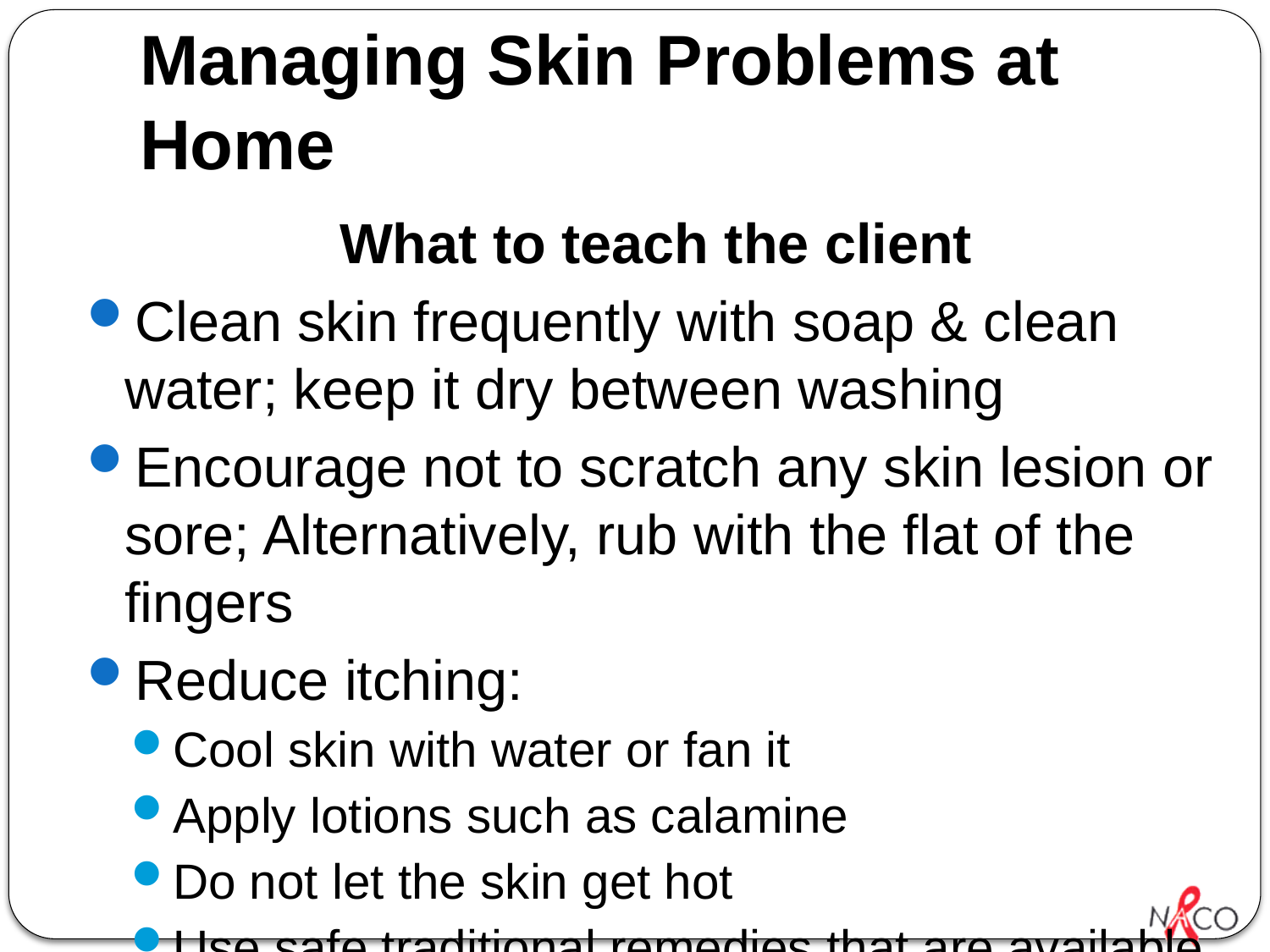

# Managing Skin Problems at Home
What to teach the client
Clean skin frequently with soap & clean water; keep it dry between washing
Encourage not to scratch any skin lesion or sore; Alternatively, rub with the flat of the fingers
Reduce itching:
Cool skin with water or fan it
Apply lotions such as calamine
Do not let the skin get hot
Use safe traditional remedies that are available locally.